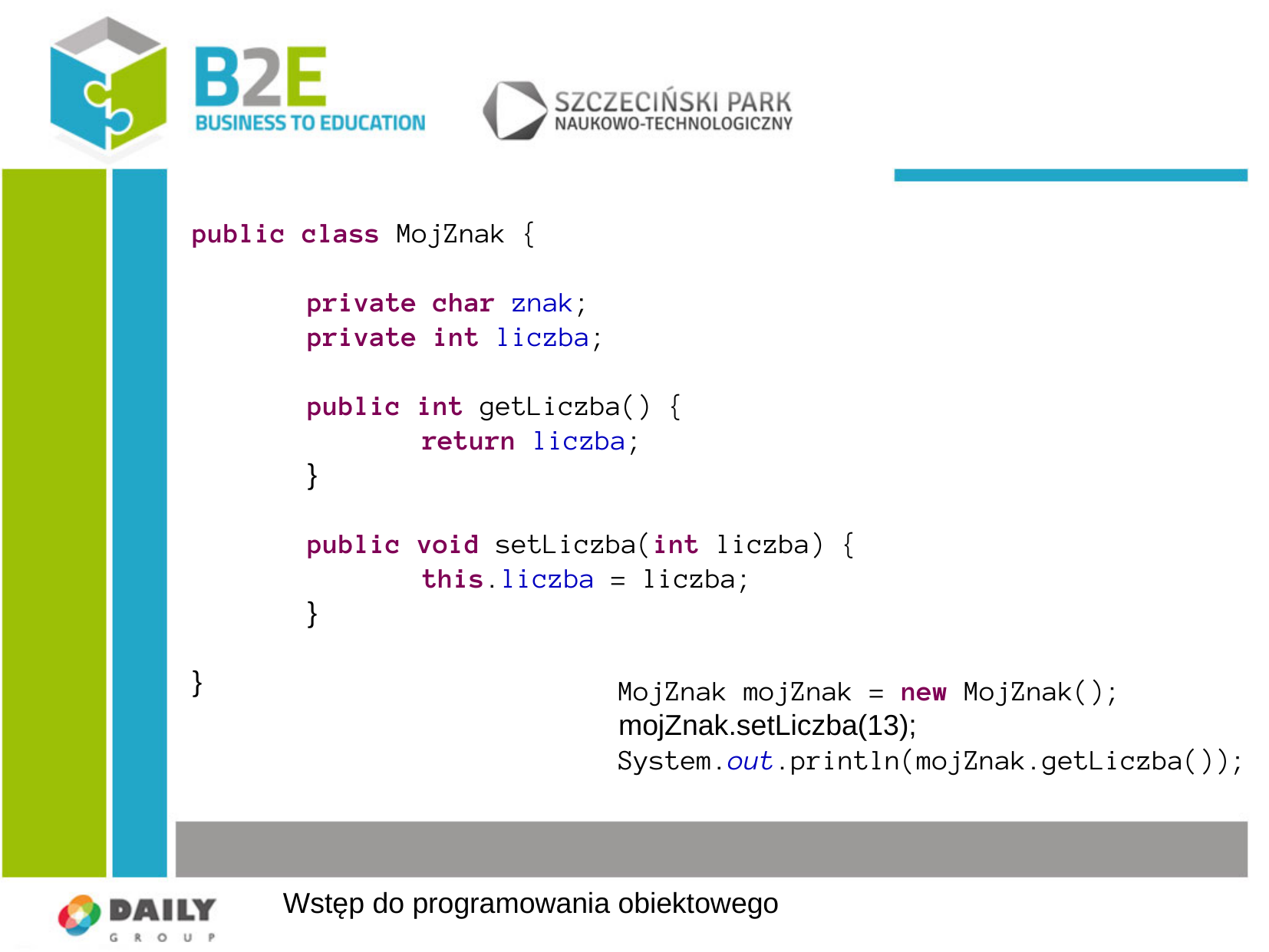

public class MojZnak {

	private char znak;
	private int liczba;

	public int getLiczba() {
		return liczba;
	}

	public void setLiczba(int liczba) {
		this.liczba = liczba;
	}

}
MojZnak mojZnak = new MojZnak();
mojZnak.setLiczba(13);
System.out.println(mojZnak.getLiczba());
Wstęp do programowania obiektowego